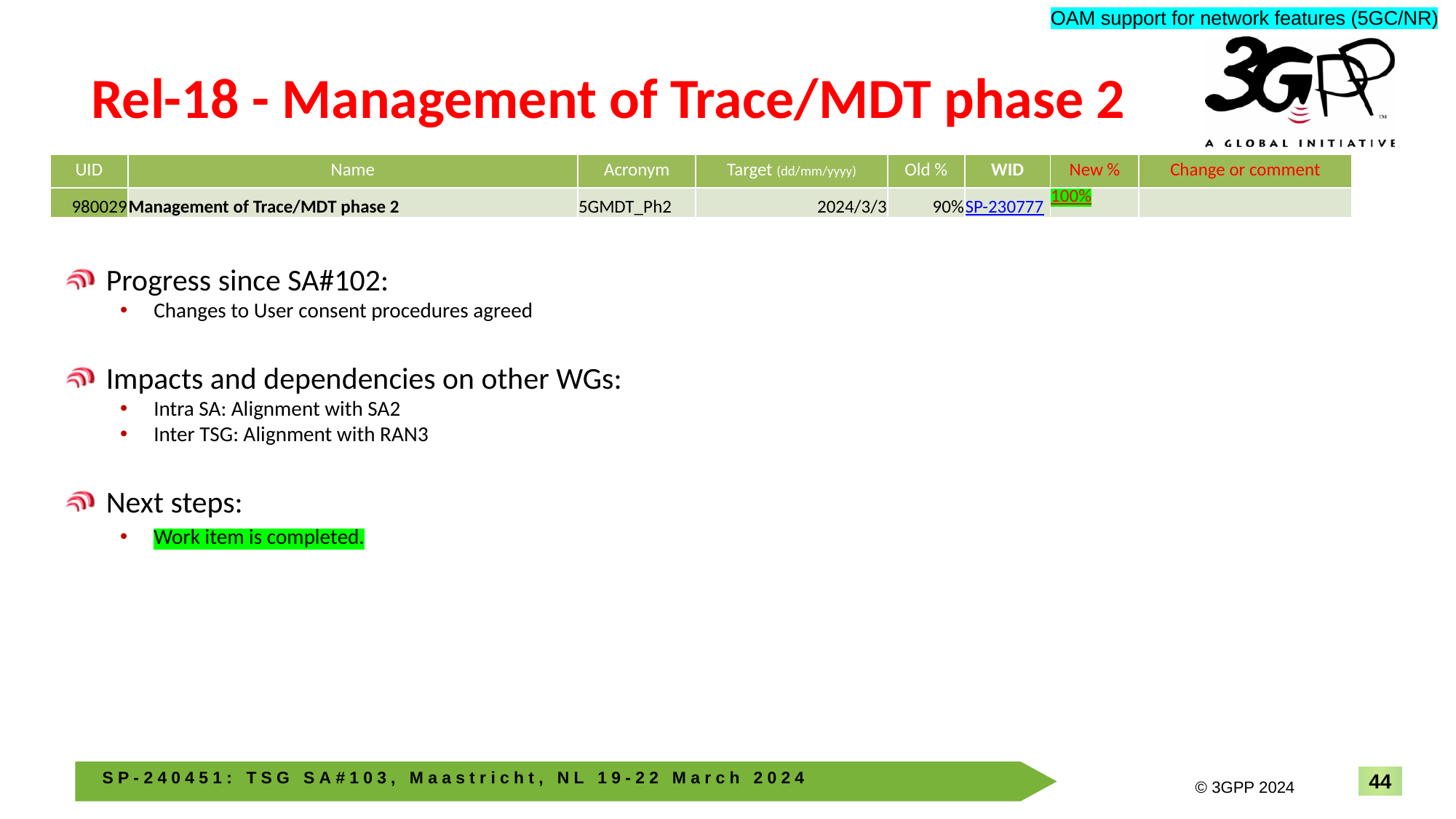

OAM support for network features (5GC/NR)
# Rel-18 - Management of Trace/MDT phase 2
| UID | Name | Acronym | Target (dd/mm/yyyy) | Old % | WID | New % | Change or comment |
| --- | --- | --- | --- | --- | --- | --- | --- |
| 980029 | Management of Trace/MDT phase 2 | 5GMDT\_Ph2 | 2024/3/3 | 90% | SP-230777 | 100% |  |
Progress since SA#102:
Changes to User consent procedures agreed

Impacts and dependencies on other WGs:
Intra SA: Alignment with SA2
Inter TSG: Alignment with RAN3

Next steps:
Work item is completed.